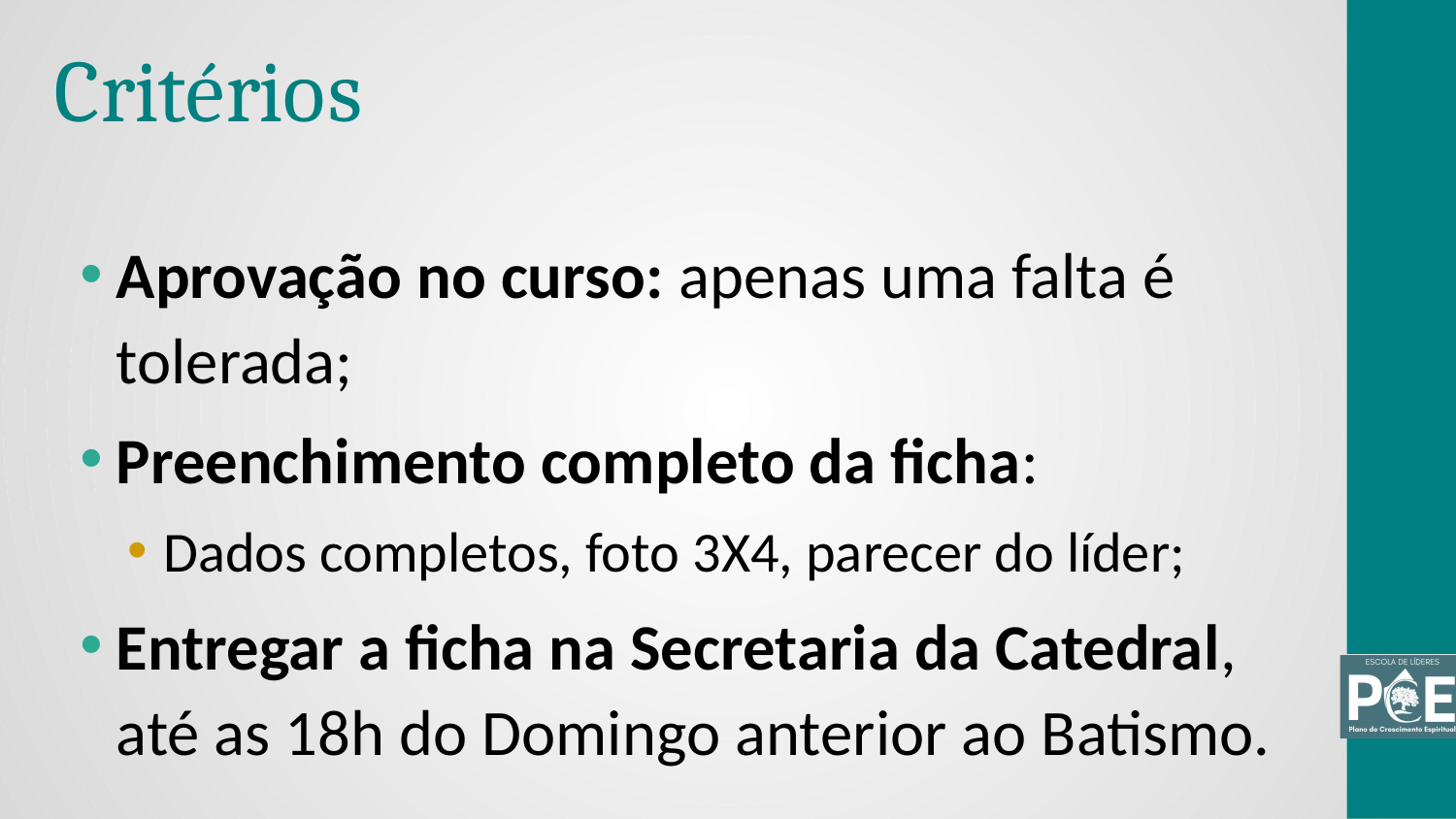

# Critérios
Aprovação no curso: apenas uma falta é tolerada;
Preenchimento completo da ficha:
Dados completos, foto 3X4, parecer do líder;
Entregar a ficha na Secretaria da Catedral, até as 18h do Domingo anterior ao Batismo.